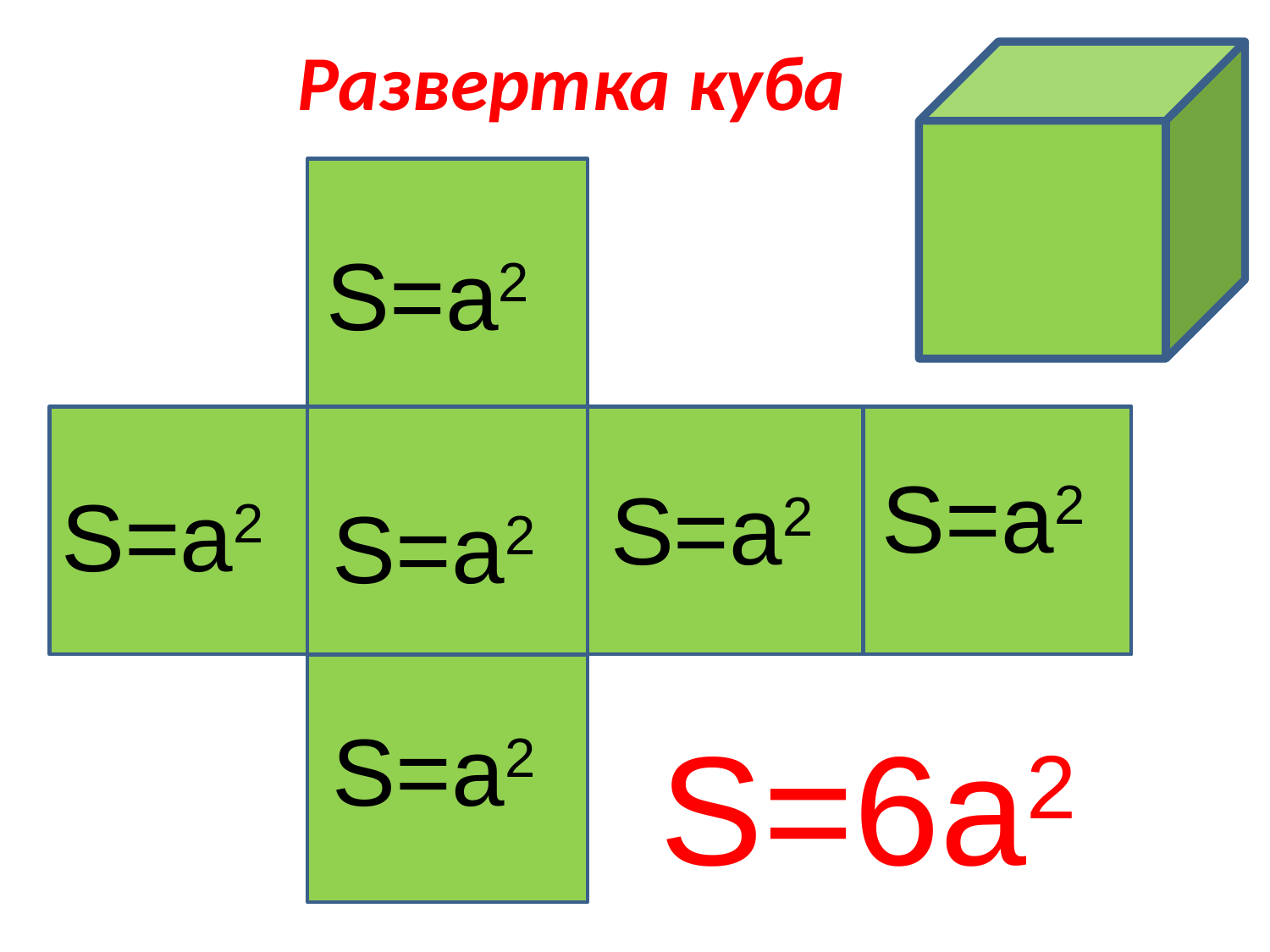

# Развертка куба

S=а2

S=а2
S=а2
S=а2
S=а2

S=а2
S=6а2